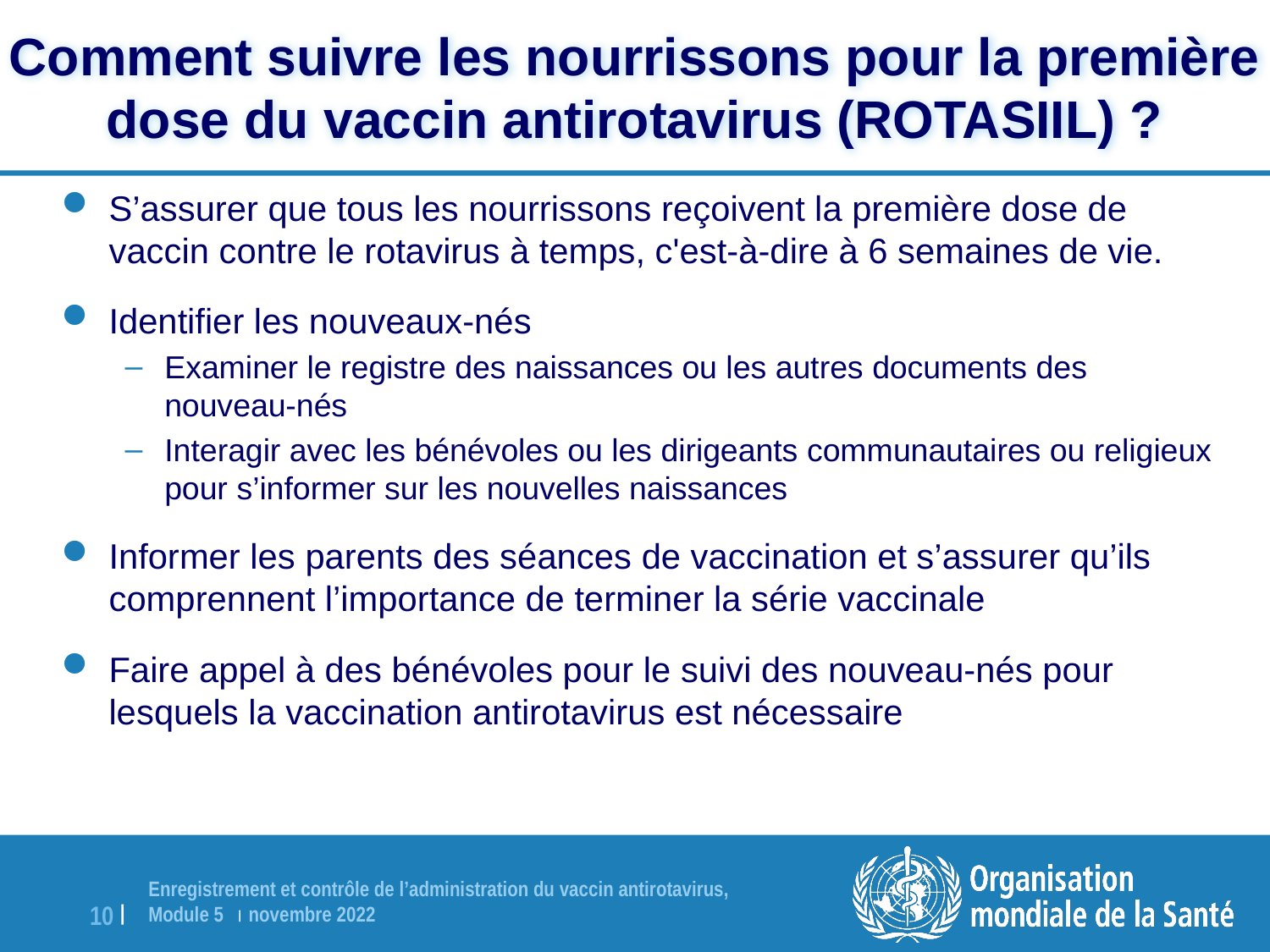

Comment suivre les nourrissons pour la première dose du vaccin antirotavirus (ROTASIIL) ?
S’assurer que tous les nourrissons reçoivent la première dose de vaccin contre le rotavirus à temps, c'est-à-dire à 6 semaines de vie.
Identifier les nouveaux-nés
Examiner le registre des naissances ou les autres documents des nouveau-nés
Interagir avec les bénévoles ou les dirigeants communautaires ou religieux pour s’informer sur les nouvelles naissances
Informer les parents des séances de vaccination et s’assurer qu’ils comprennent l’importance de terminer la série vaccinale
Faire appel à des bénévoles pour le suivi des nouveau-nés pour lesquels la vaccination antirotavirus est nécessaire